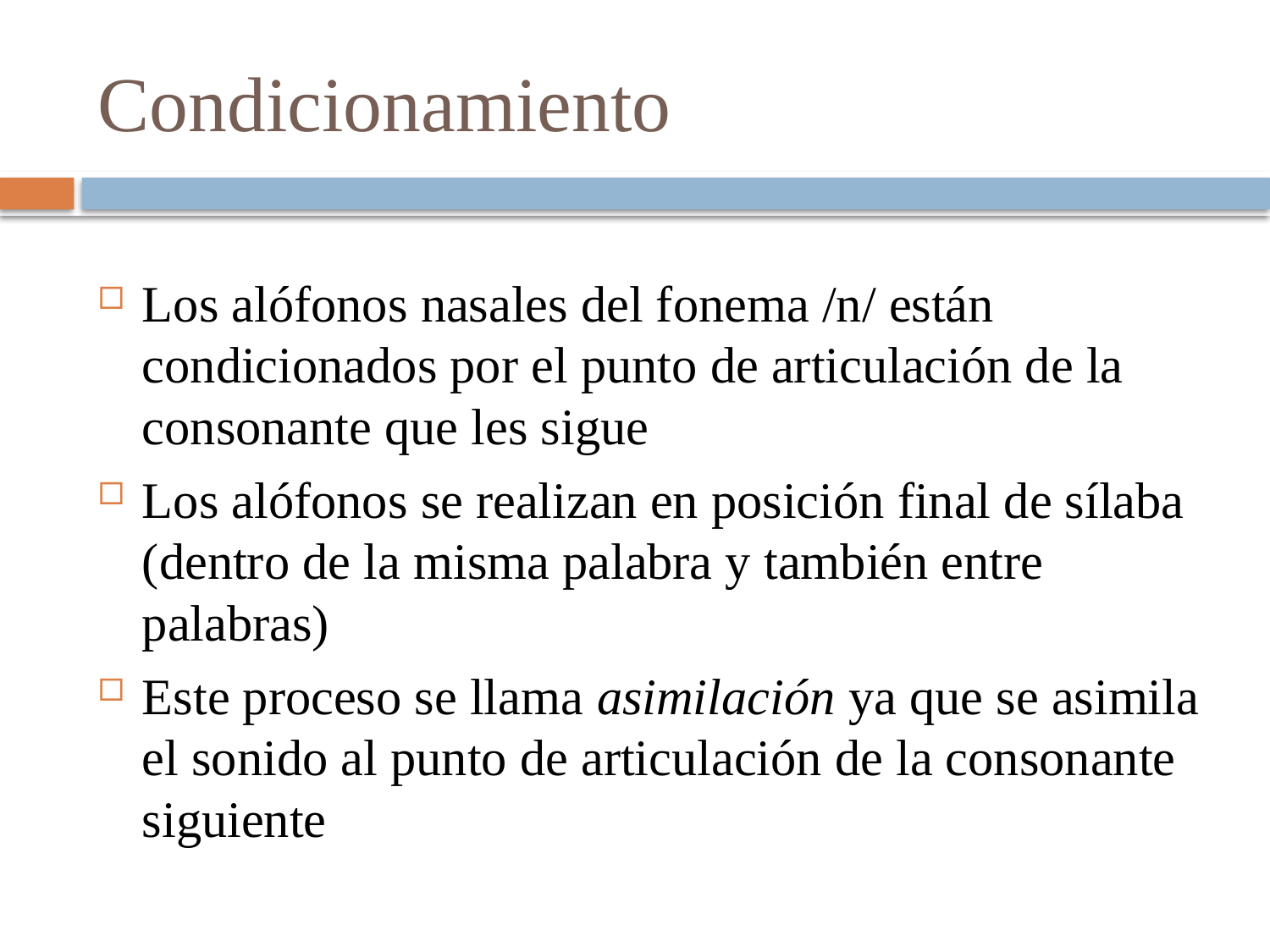

# Condicionamiento
Los alófonos nasales del fonema /n/ están condicionados por el punto de articulación de la consonante que les sigue
Los alófonos se realizan en posición final de sílaba (dentro de la misma palabra y también entre palabras)
Este proceso se llama asimilación ya que se asimila el sonido al punto de articulación de la consonante siguiente